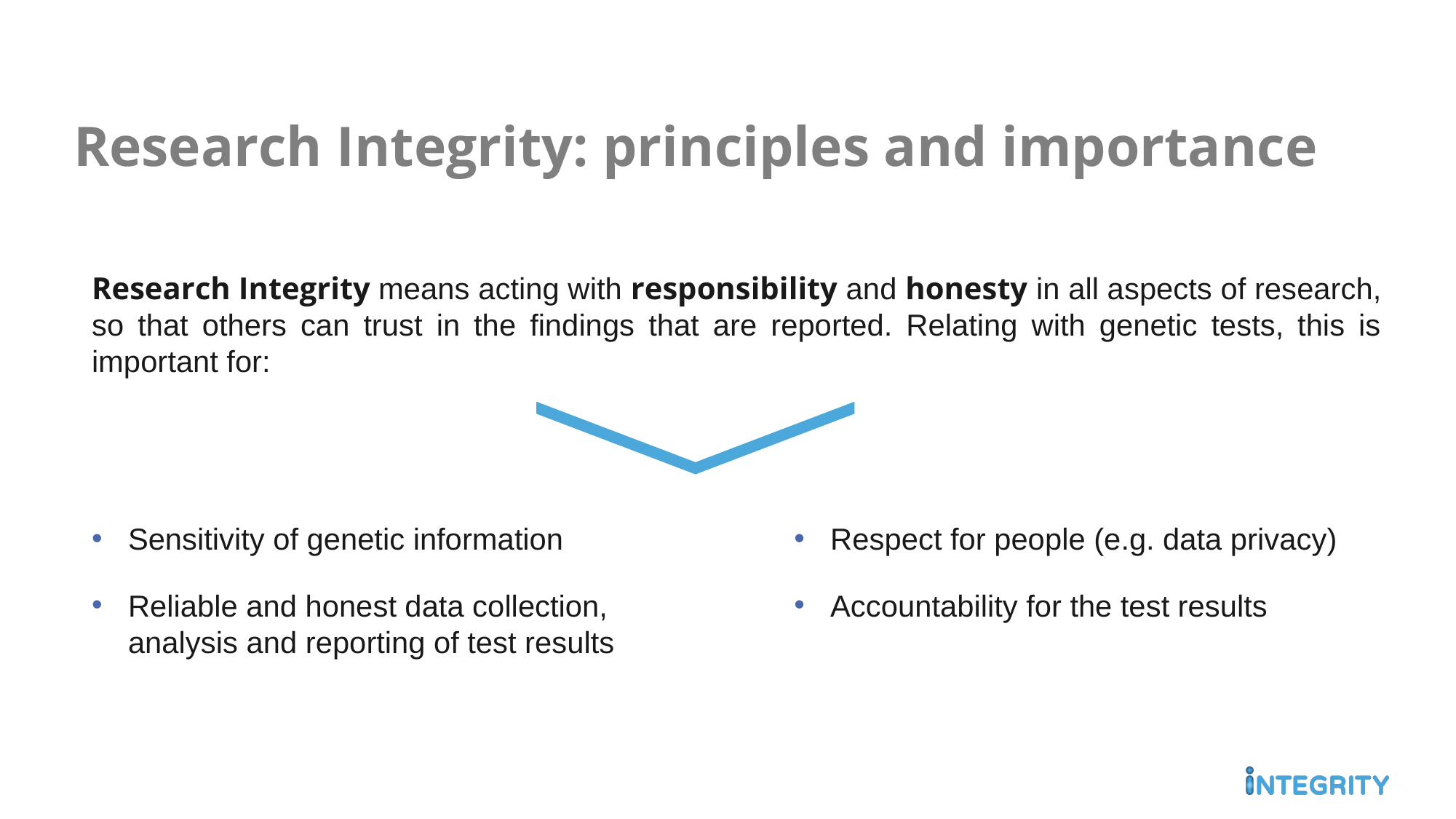

# Research Integrity: principles and importance
Research Integrity means acting with responsibility and honesty in all aspects of research, so that others can trust in the findings that are reported. Relating with genetic tests, this is important for:

Sensitivity of genetic information
Reliable and honest data collection, analysis and reporting of test results
Respect for people (e.g. data privacy)
Accountability for the test results